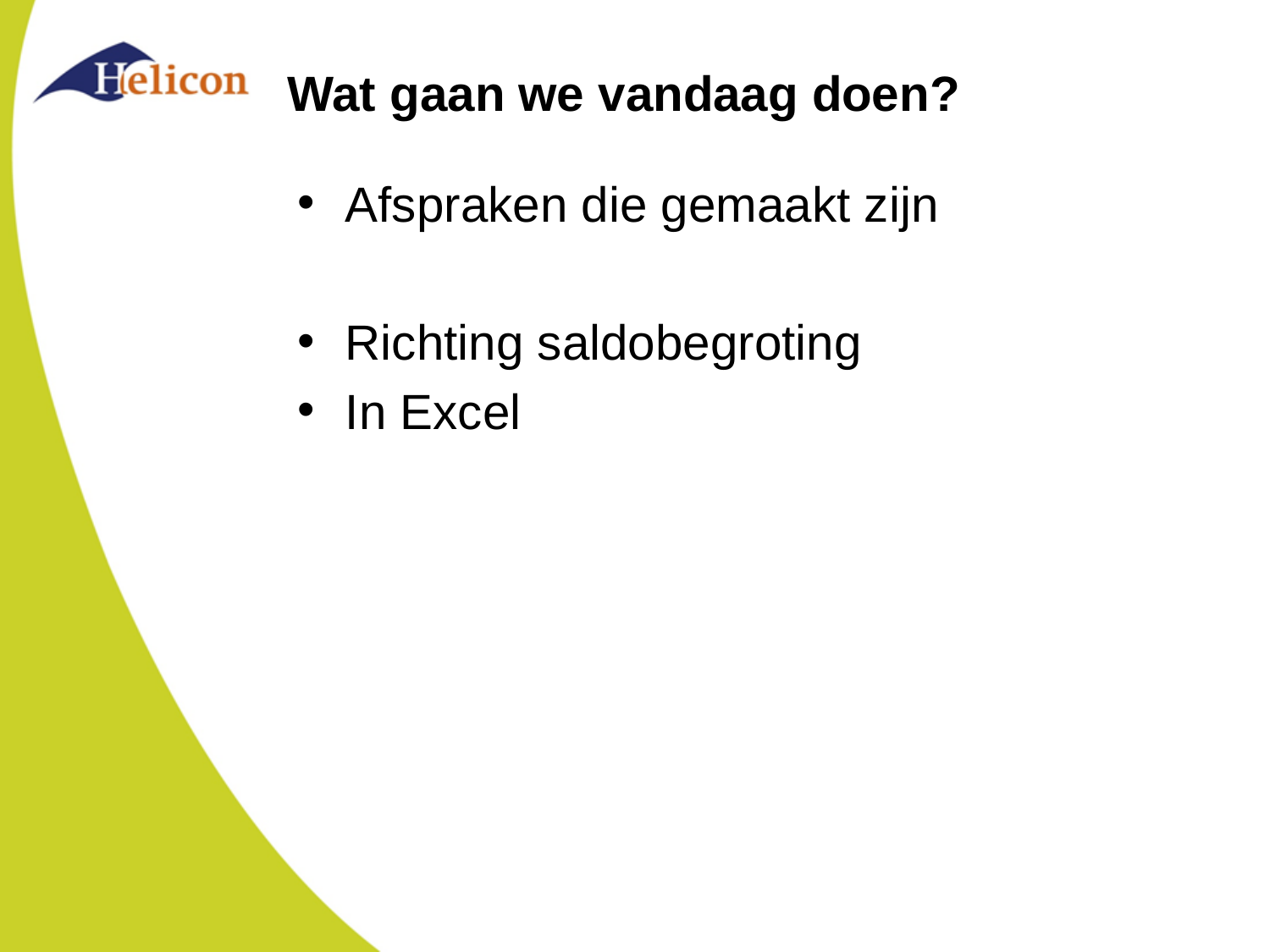

# Wat gaan we vandaag doen?
Afspraken die gemaakt zijn

Richting saldobegroting
In Excel